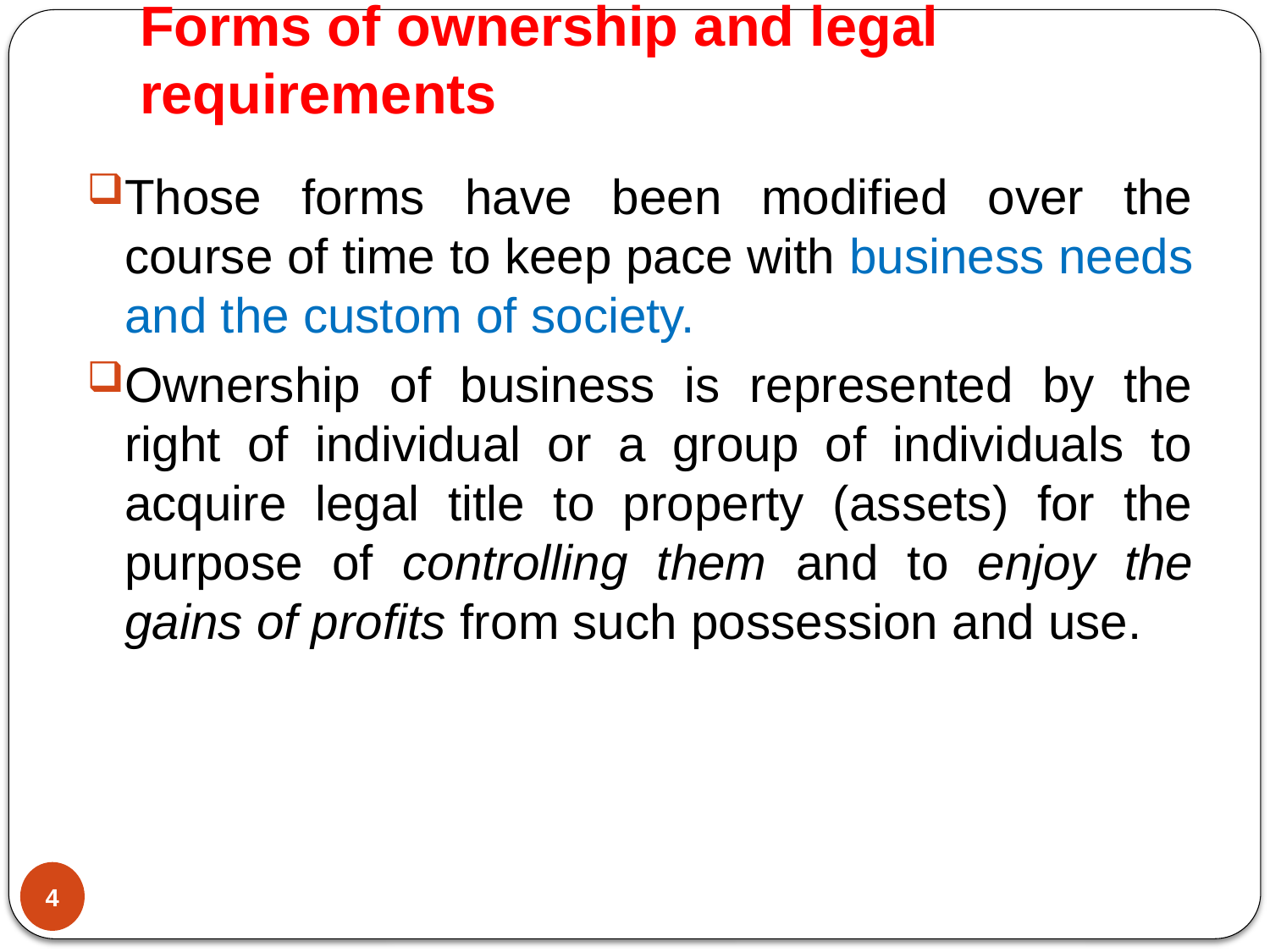

# Forms of ownership and legal requirements
Those forms have been modified over the course of time to keep pace with business needs and the custom of society.
Ownership of business is represented by the right of individual or a group of individuals to acquire legal title to property (assets) for the purpose of controlling them and to enjoy the gains of profits from such possession and use.

4